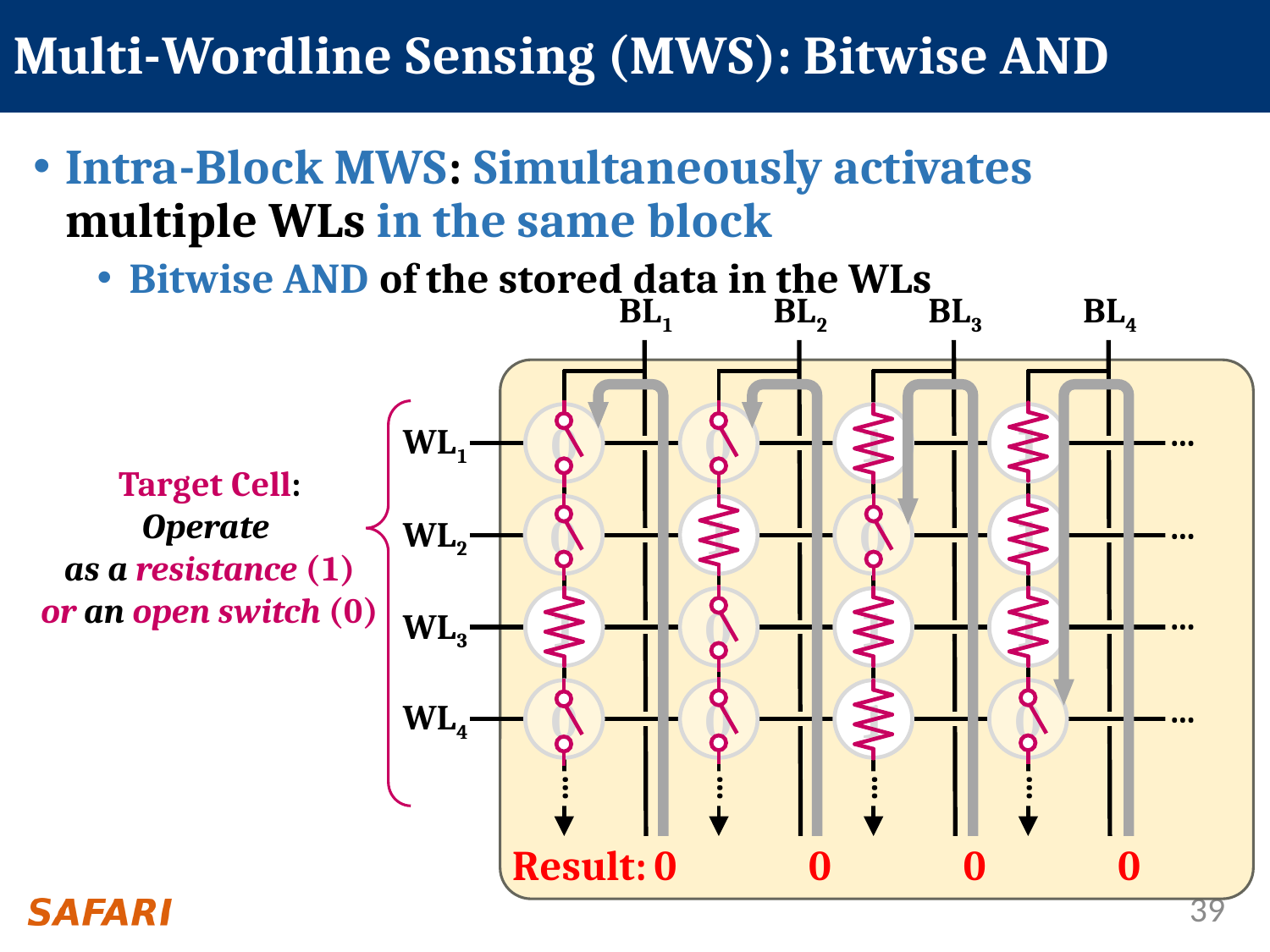

# Multi-Wordline Sensing (MWS): Bitwise AND
Intra-Block MWS: Simultaneously activates multiple WLs in the same block
Bitwise AND of the stored data in the WLs
BL1
BL2
BL3
BL4

0
0
1
1
…
WL1

Target Cell:
Operate
as a resistance (1)
or an open switch (0)
0
1
0
1
…
WL2

1
0
1
1
…
WL3

0
0
1
0
…
WL4

…
…
…
…
Result:
0
0
0
0